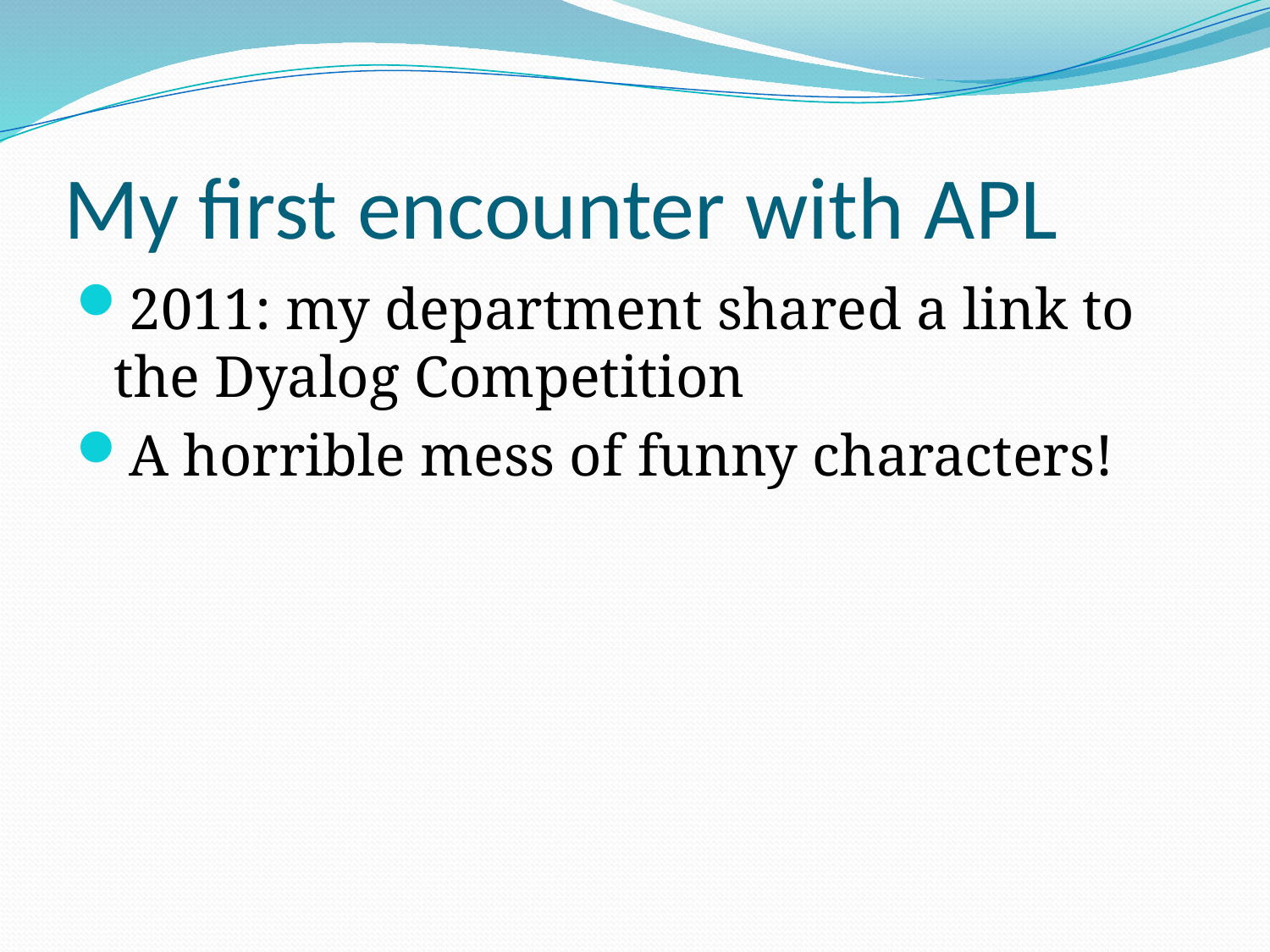

# My first encounter with APL
2011: my department shared a link to the Dyalog Competition
A horrible mess of funny characters!